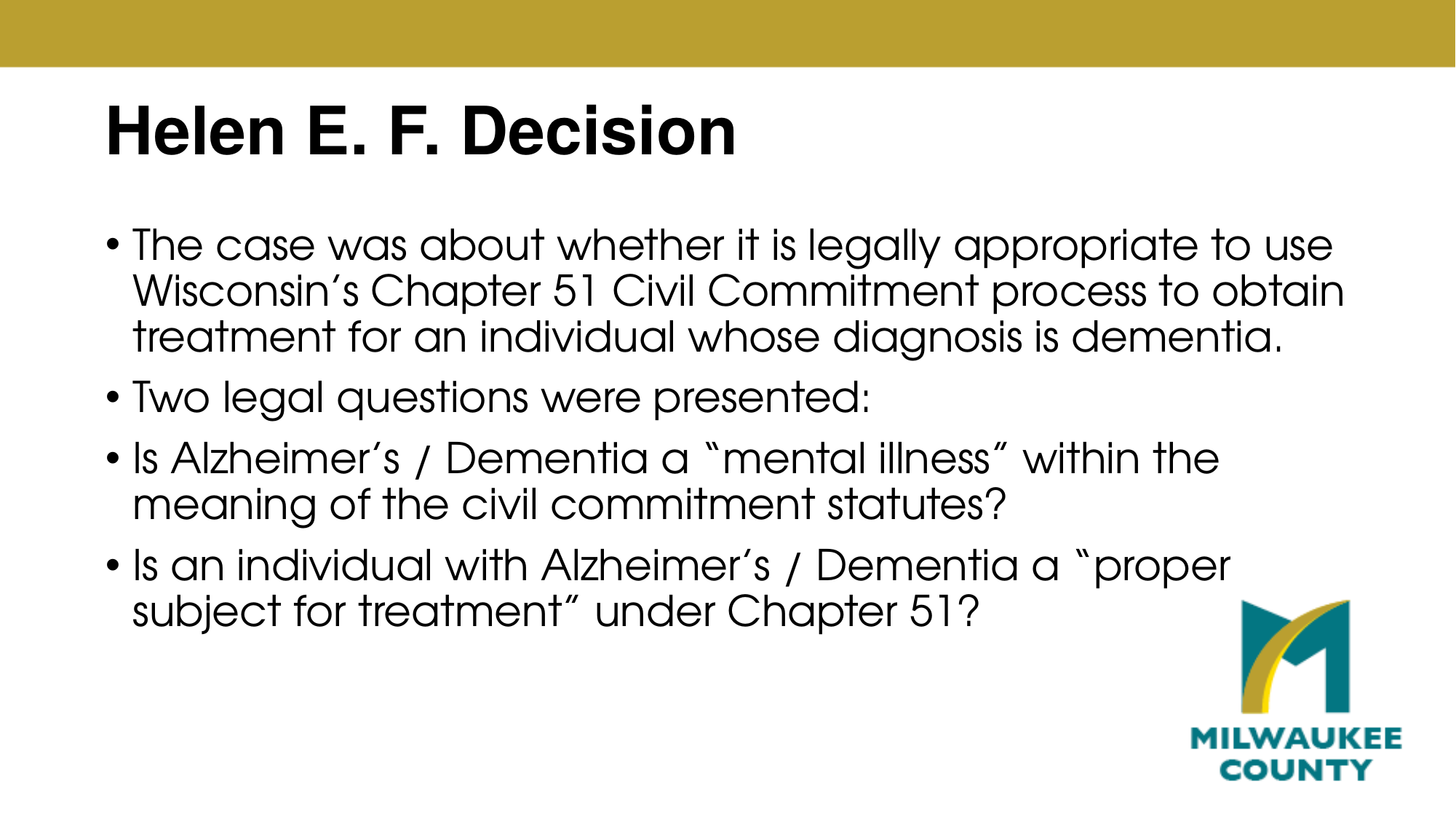

# Helen E. F. Decision
The case was about whether it is legally appropriate to use Wisconsin’s Chapter 51 Civil Commitment process to obtain treatment for an individual whose diagnosis is dementia.
Two legal questions were presented:
Is Alzheimer’s / Dementia a “mental illness” within the meaning of the civil commitment statutes?
Is an individual with Alzheimer’s / Dementia a “proper subject for treatment” under Chapter 51?